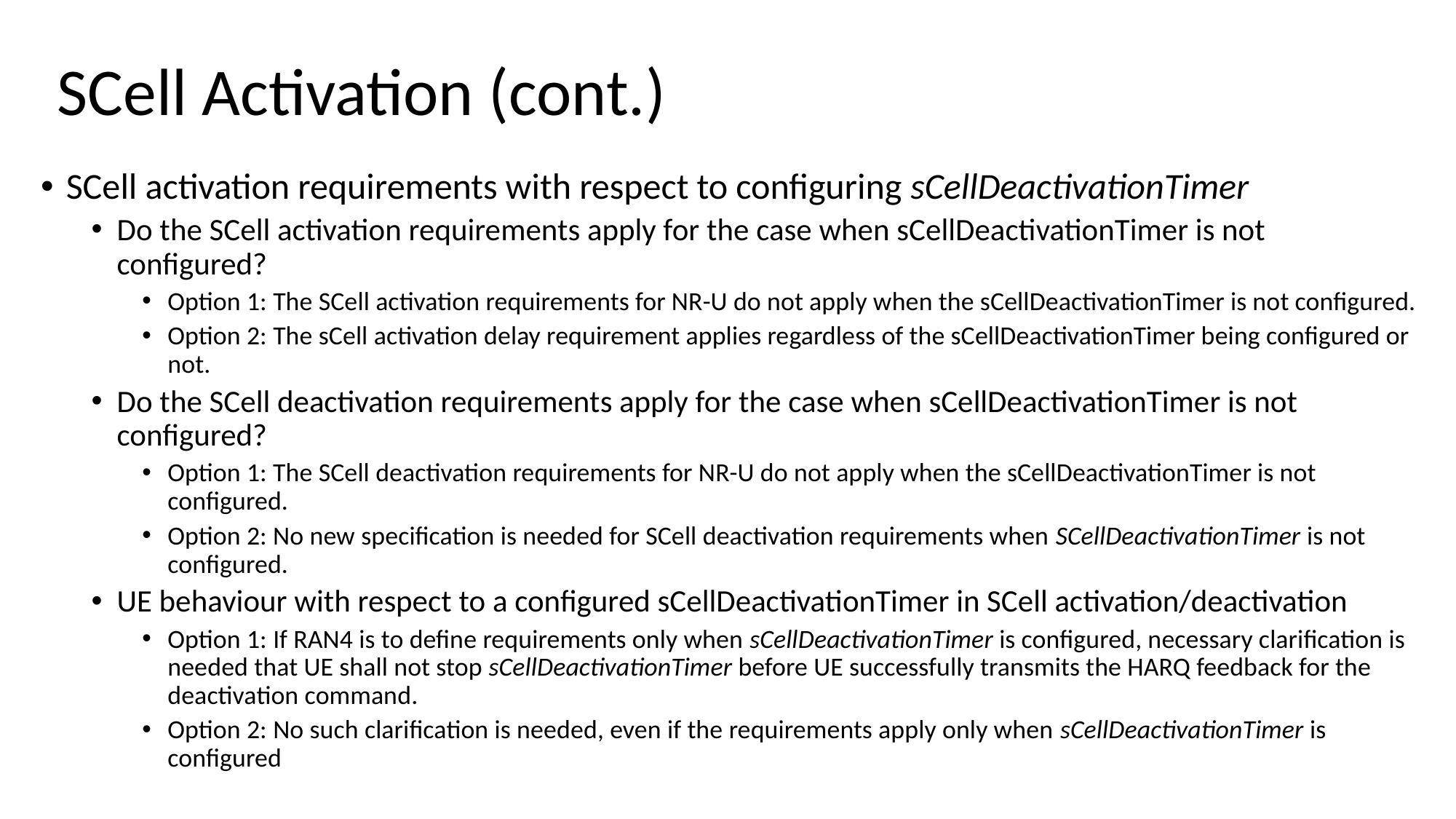

# SCell Activation (cont.)
SCell activation requirements with respect to configuring sCellDeactivationTimer
Do the SCell activation requirements apply for the case when sCellDeactivationTimer is not configured?
Option 1: The SCell activation requirements for NR-U do not apply when the sCellDeactivationTimer is not configured.
Option 2: The sCell activation delay requirement applies regardless of the sCellDeactivationTimer being configured or not.
Do the SCell deactivation requirements apply for the case when sCellDeactivationTimer is not configured?
Option 1: The SCell deactivation requirements for NR-U do not apply when the sCellDeactivationTimer is not configured.
Option 2: No new specification is needed for SCell deactivation requirements when SCellDeactivationTimer is not configured.
UE behaviour with respect to a configured sCellDeactivationTimer in SCell activation/deactivation
Option 1: If RAN4 is to define requirements only when sCellDeactivationTimer is configured, necessary clarification is needed that UE shall not stop sCellDeactivationTimer before UE successfully transmits the HARQ feedback for the deactivation command.
Option 2: No such clarification is needed, even if the requirements apply only when sCellDeactivationTimer is configured